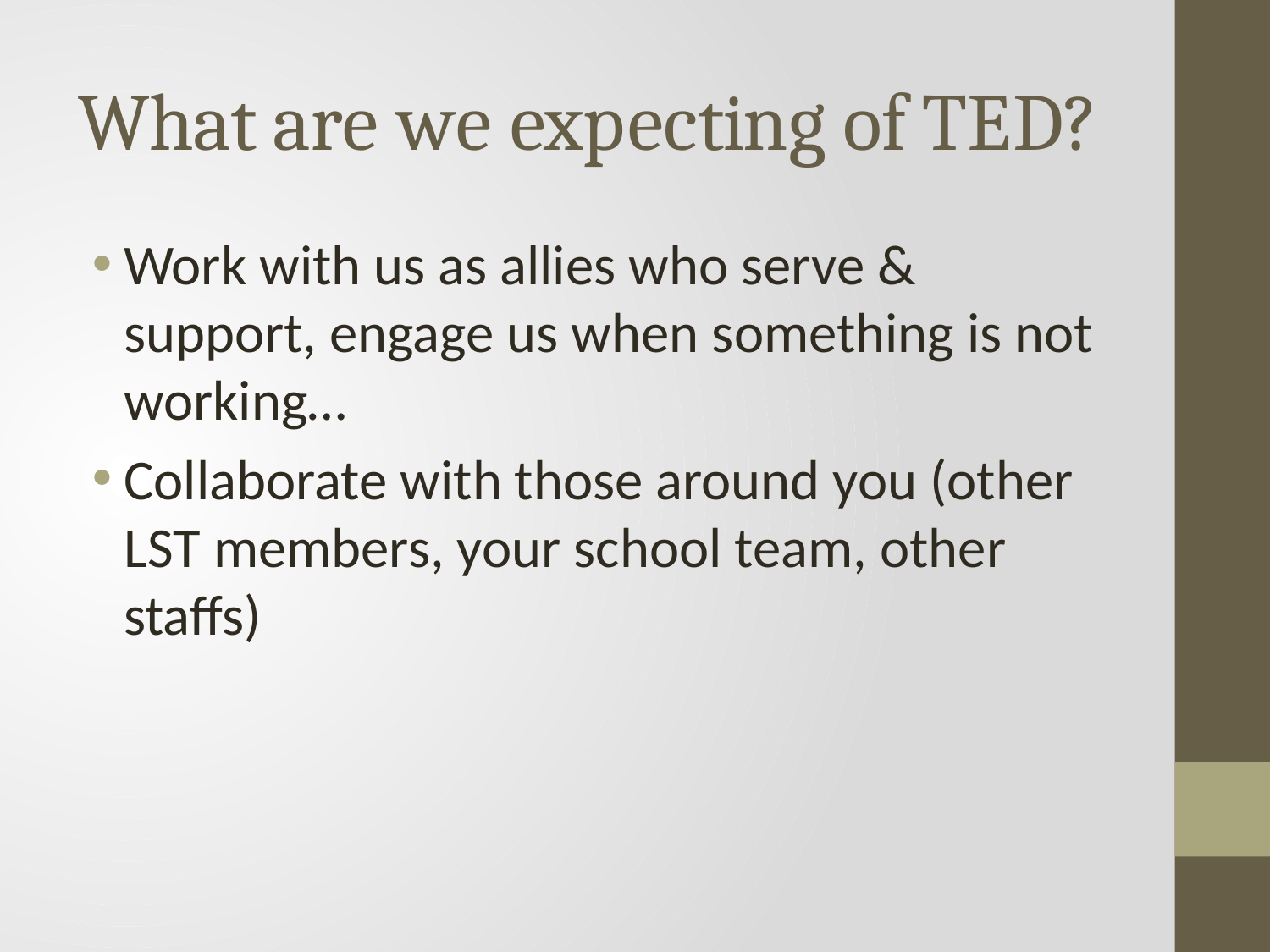

# What are we expecting of TED?
Work with us as allies who serve & support, engage us when something is not working…
Collaborate with those around you (other LST members, your school team, other staffs)